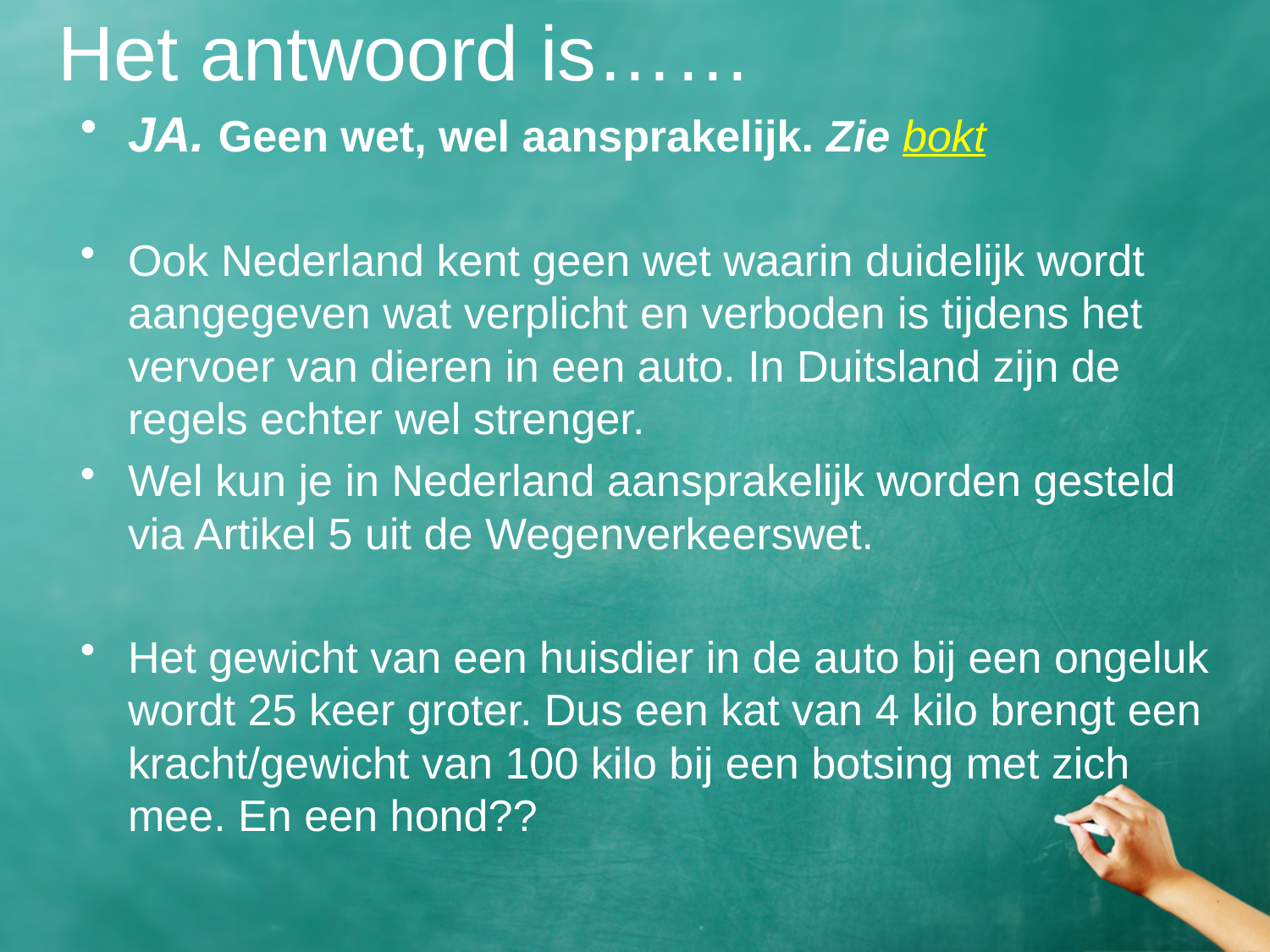

# Het antwoord is……
JA. Geen wet, wel aansprakelijk. Zie bokt

Ook Nederland kent geen wet waarin duidelijk wordt aangegeven wat verplicht en verboden is tijdens het vervoer van dieren in een auto. In Duitsland zijn de regels echter wel strenger.
Wel kun je in Nederland aansprakelijk worden gesteld via Artikel 5 uit de Wegenverkeerswet.

Het gewicht van een huisdier in de auto bij een ongeluk wordt 25 keer groter. Dus een kat van 4 kilo brengt een kracht/gewicht van 100 kilo bij een botsing met zich mee. En een hond??